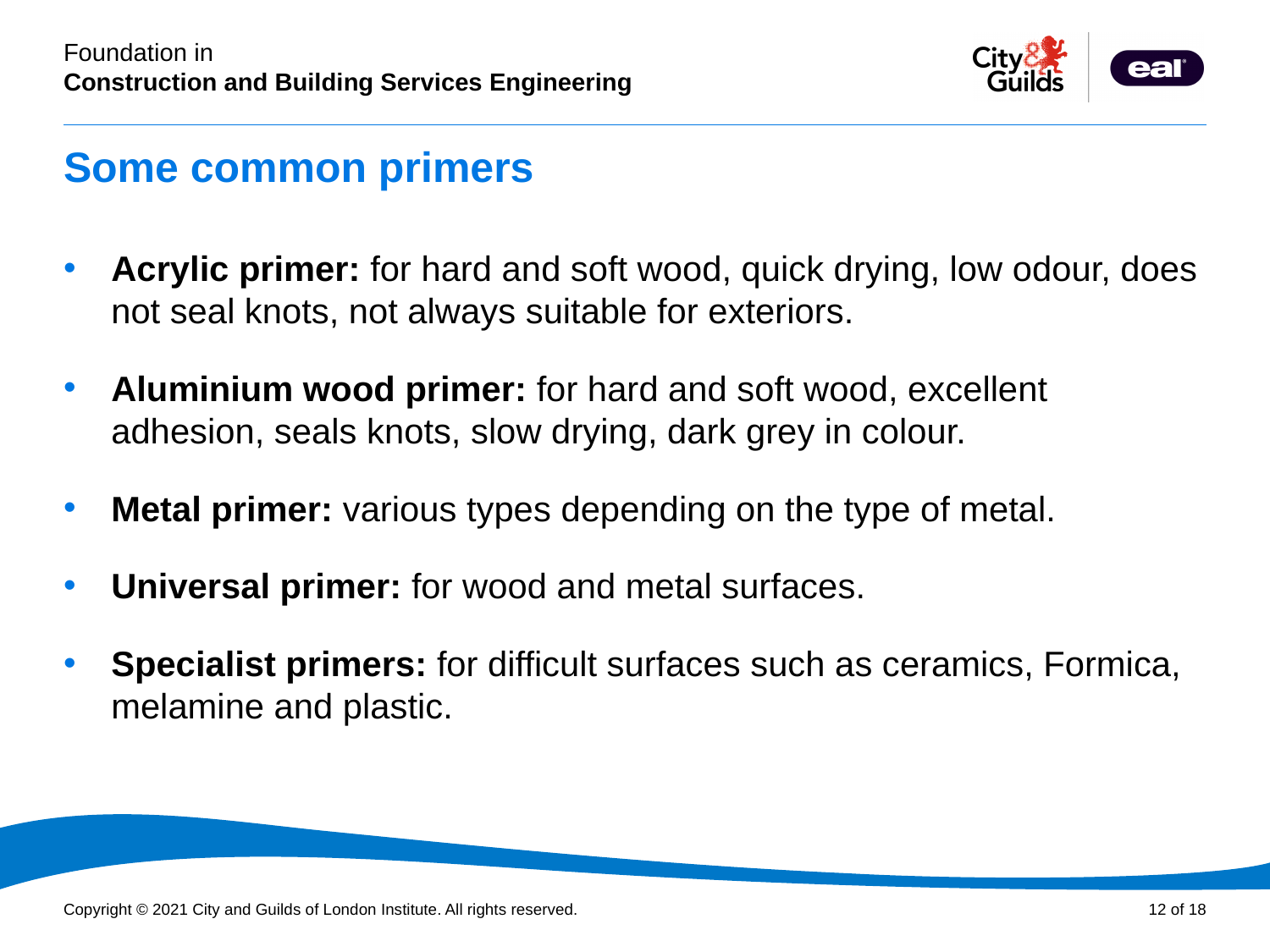

# Some common primers
Acrylic primer: for hard and soft wood, quick drying, low odour, does not seal knots, not always suitable for exteriors.
Aluminium wood primer: for hard and soft wood, excellent adhesion, seals knots, slow drying, dark grey in colour.
Metal primer: various types depending on the type of metal.
Universal primer: for wood and metal surfaces.
Specialist primers: for difficult surfaces such as ceramics, Formica, melamine and plastic.